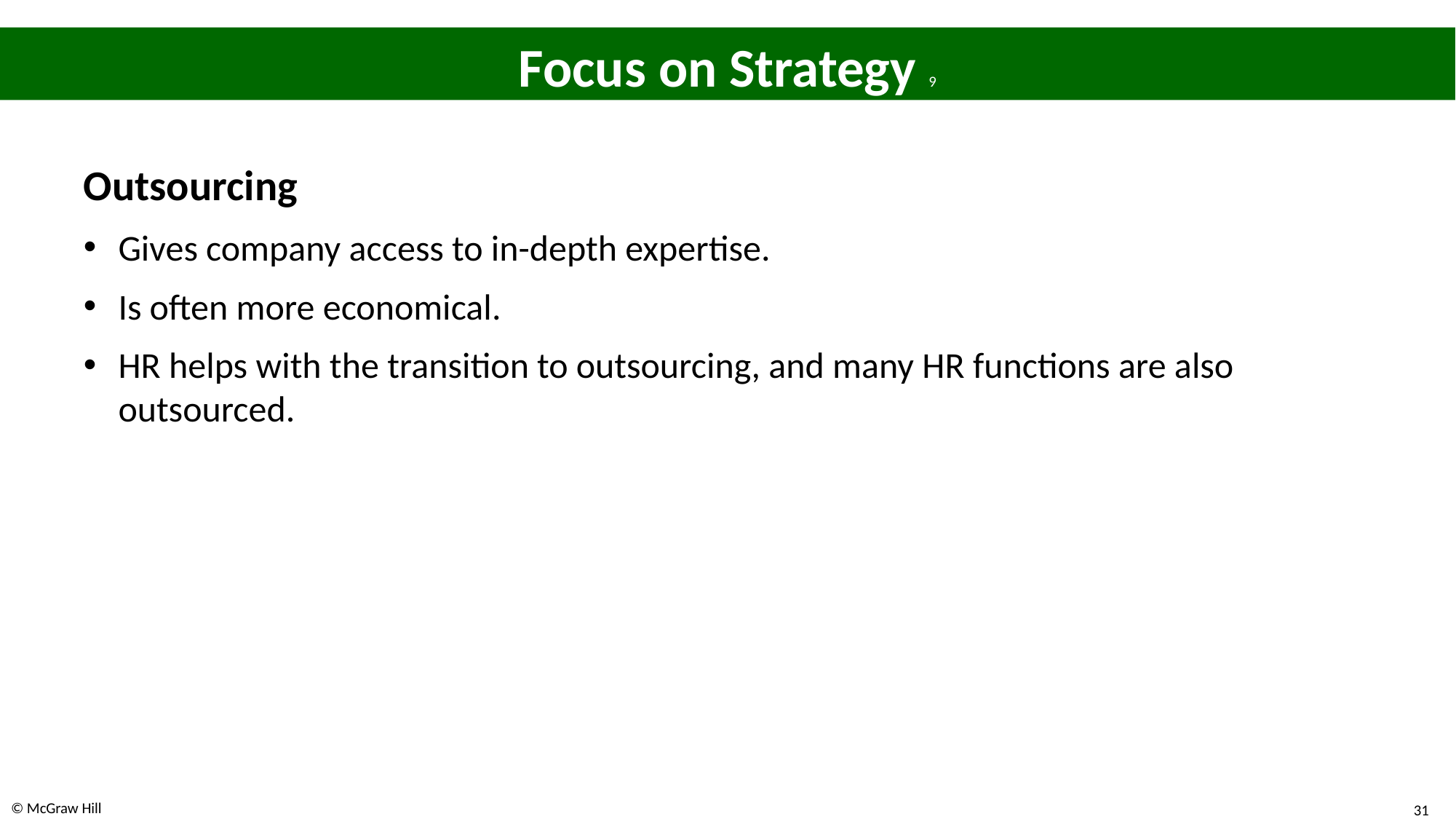

# Focus on Strategy 9
Outsourcing
Gives company access to in-depth expertise.
Is often more economical.
HR helps with the transition to outsourcing, and many HR functions are also outsourced.